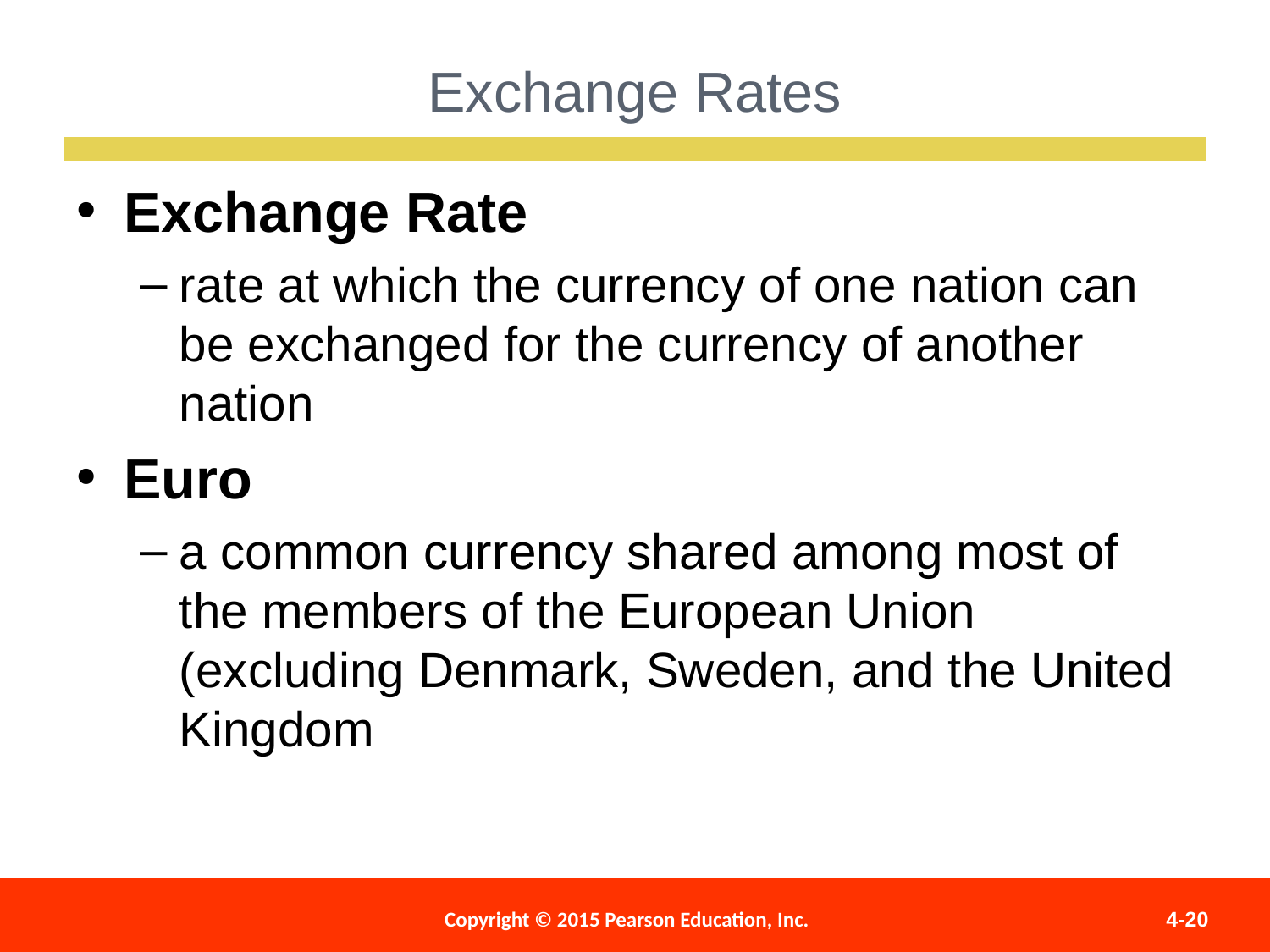

Exchange Rates
Exchange Rate
rate at which the currency of one nation can be exchanged for the currency of another nation
Euro
a common currency shared among most of the members of the European Union (excluding Denmark, Sweden, and the United Kingdom